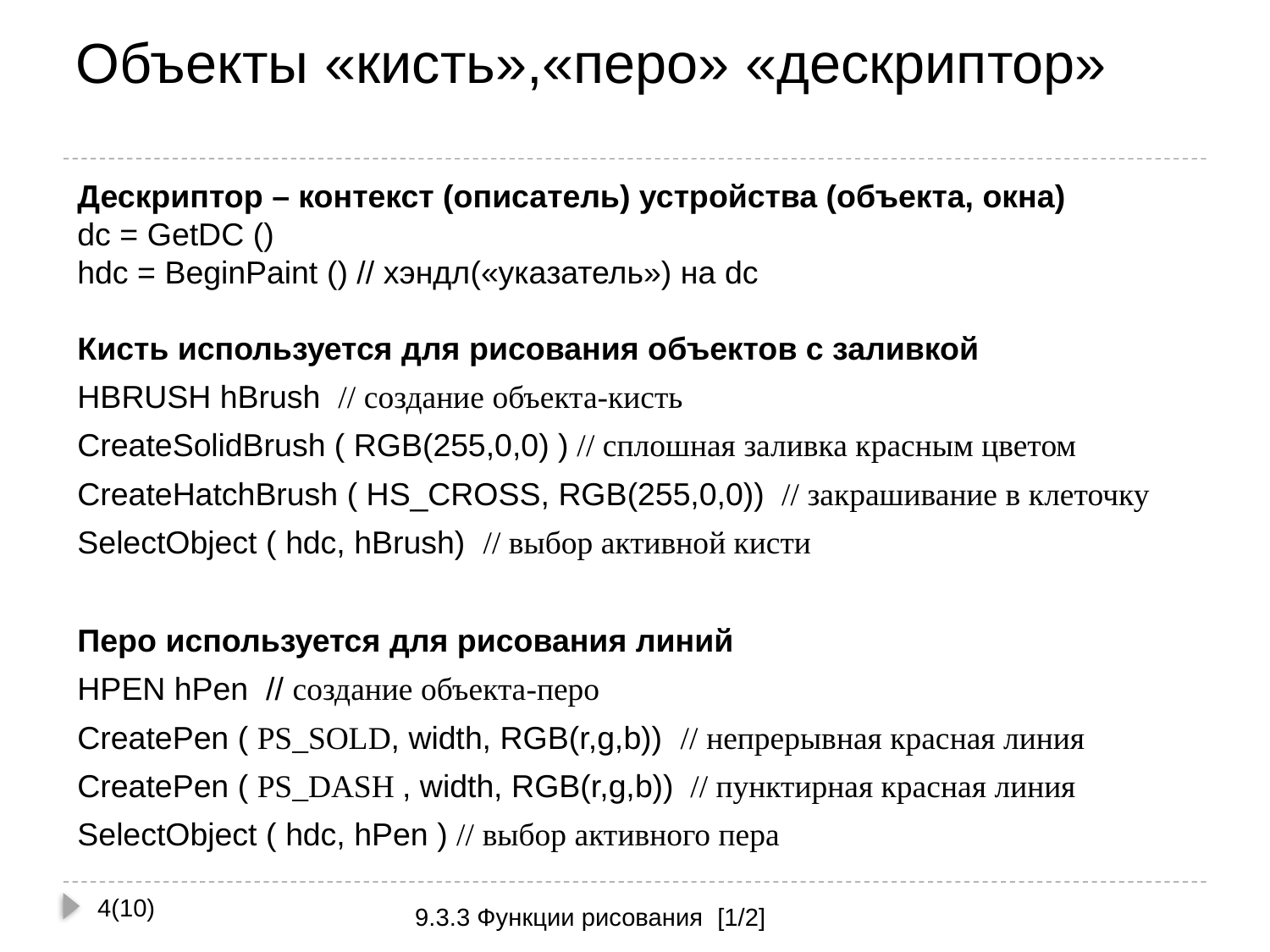

# Объекты «кисть»,«перо» «дескриптор»
Дескриптор – контекст (описатель) устройства (объекта, окна)
dc = GetDC ()
hdc = BeginPaint () // хэндл(«указатель») на dc

Кисть используется для рисования объектов с заливкой
HBRUSH hBrush  // создание объекта-кисть
CreateSolidBrush ( RGB(255,0,0) ) // сплошная заливка красным цветом
CreateHatchBrush ( HS_CROSS, RGB(255,0,0))  // закрашивание в клеточку
SelectObject ( hdc, hBrush)  // выбор активной кисти

Перо используется для рисования линий
HPEN hPen  // создание объекта-перо
CreatePen ( PS_SOLD, width, RGB(r,g,b))  // непрерывная красная линия
CreatePen ( PS_DASH , width, RGB(r,g,b))  // пунктирная красная линия
SelectObject ( hdc, hPen ) // выбор активного пера
4(10)
9.3.3 Функции рисования  [1/2]